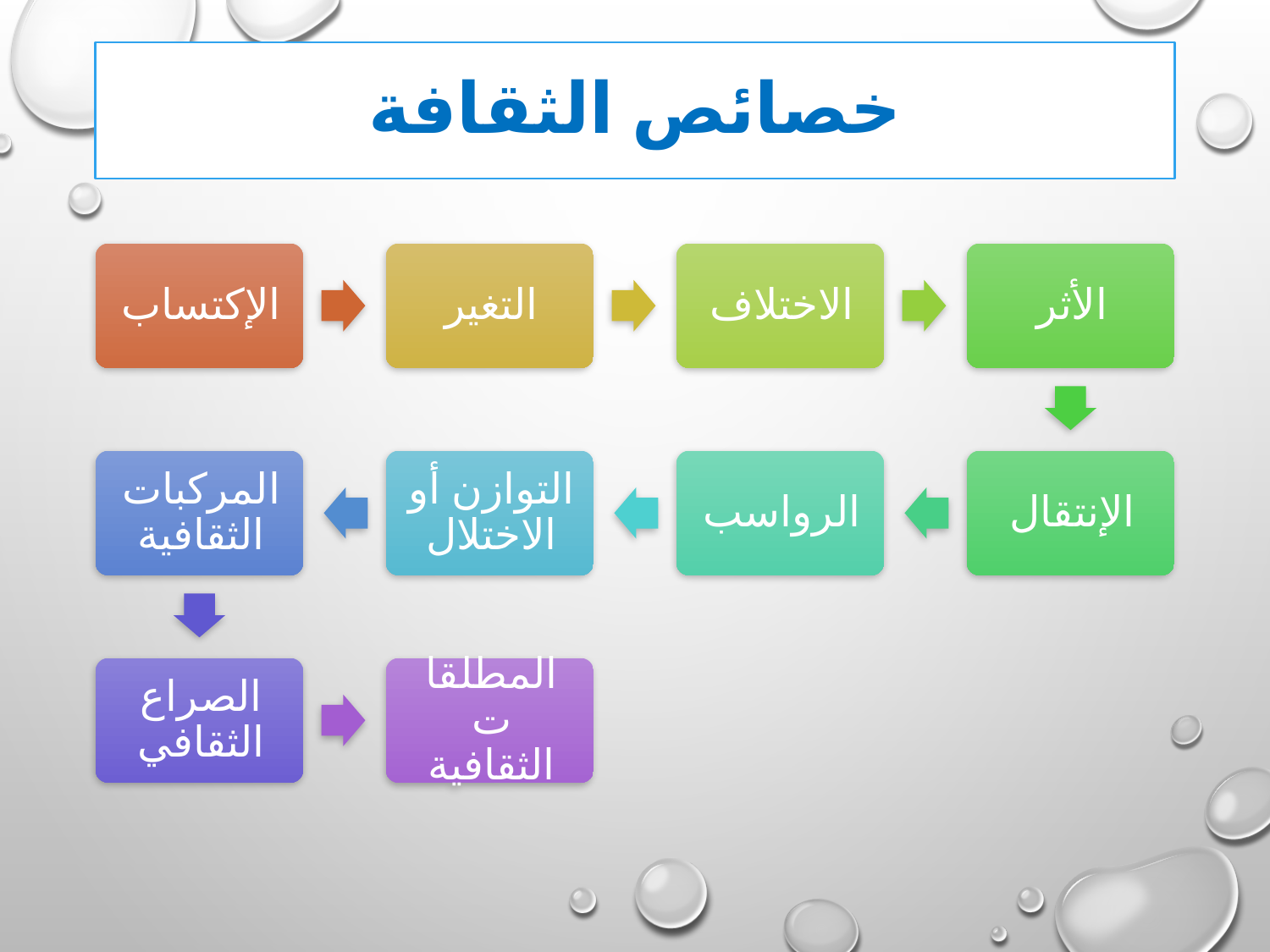

# خصائص الثقافة
الإكتساب

التغير

الاختلاف

الأثر

الإنتقال

الرواسب

التوازن أو الاختلال

المركبات الثقافية

الصراع الثقافي

المطلقات الثقافية